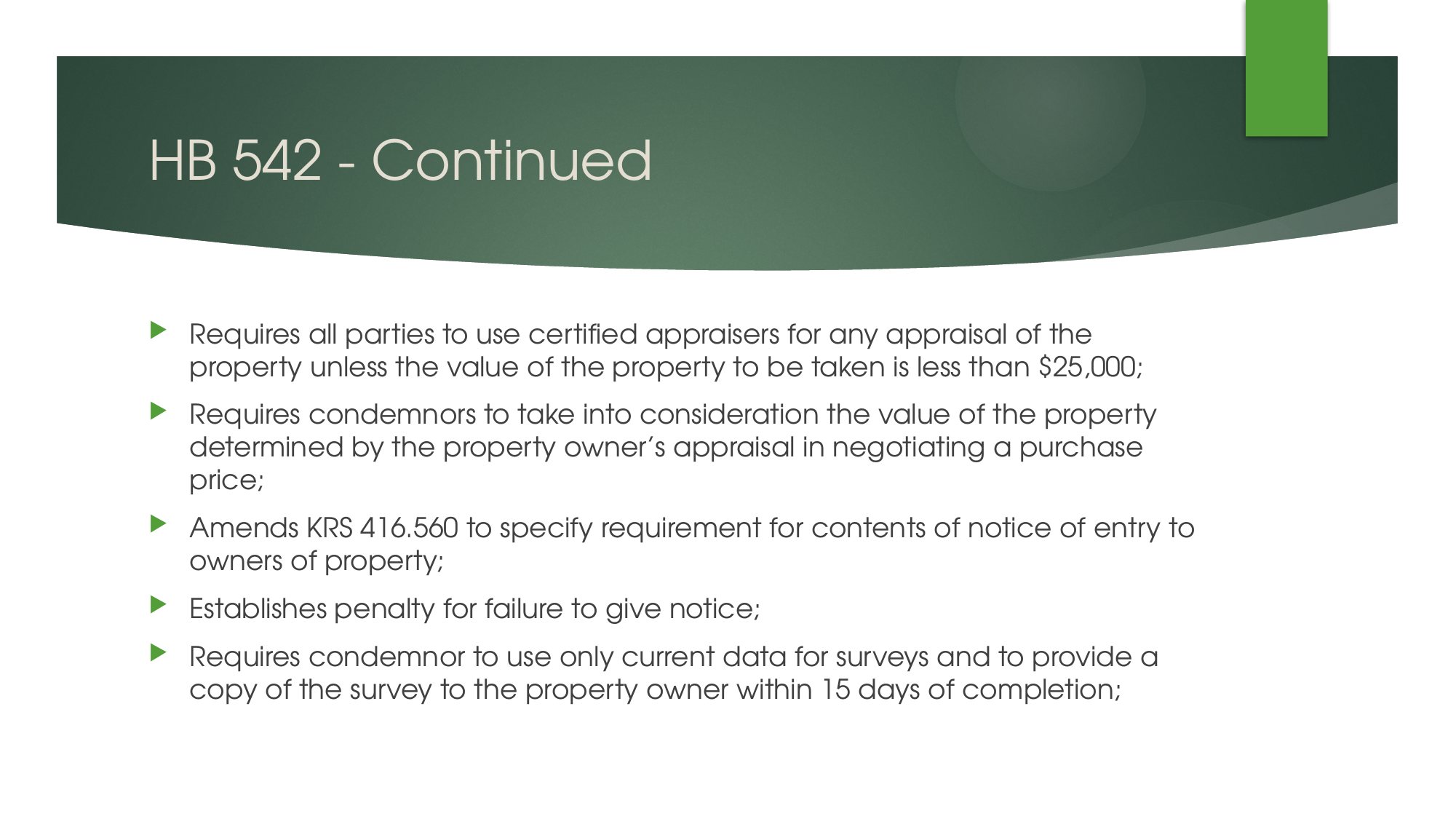

# HB 542 - Continued
Requires all parties to use certified appraisers for any appraisal of the property unless the value of the property to be taken is less than $25,000;
Requires condemnors to take into consideration the value of the property determined by the property owner’s appraisal in negotiating a purchase price;
Amends KRS 416.560 to specify requirement for contents of notice of entry to owners of property;
Establishes penalty for failure to give notice;
Requires condemnor to use only current data for surveys and to provide a copy of the survey to the property owner within 15 days of completion;